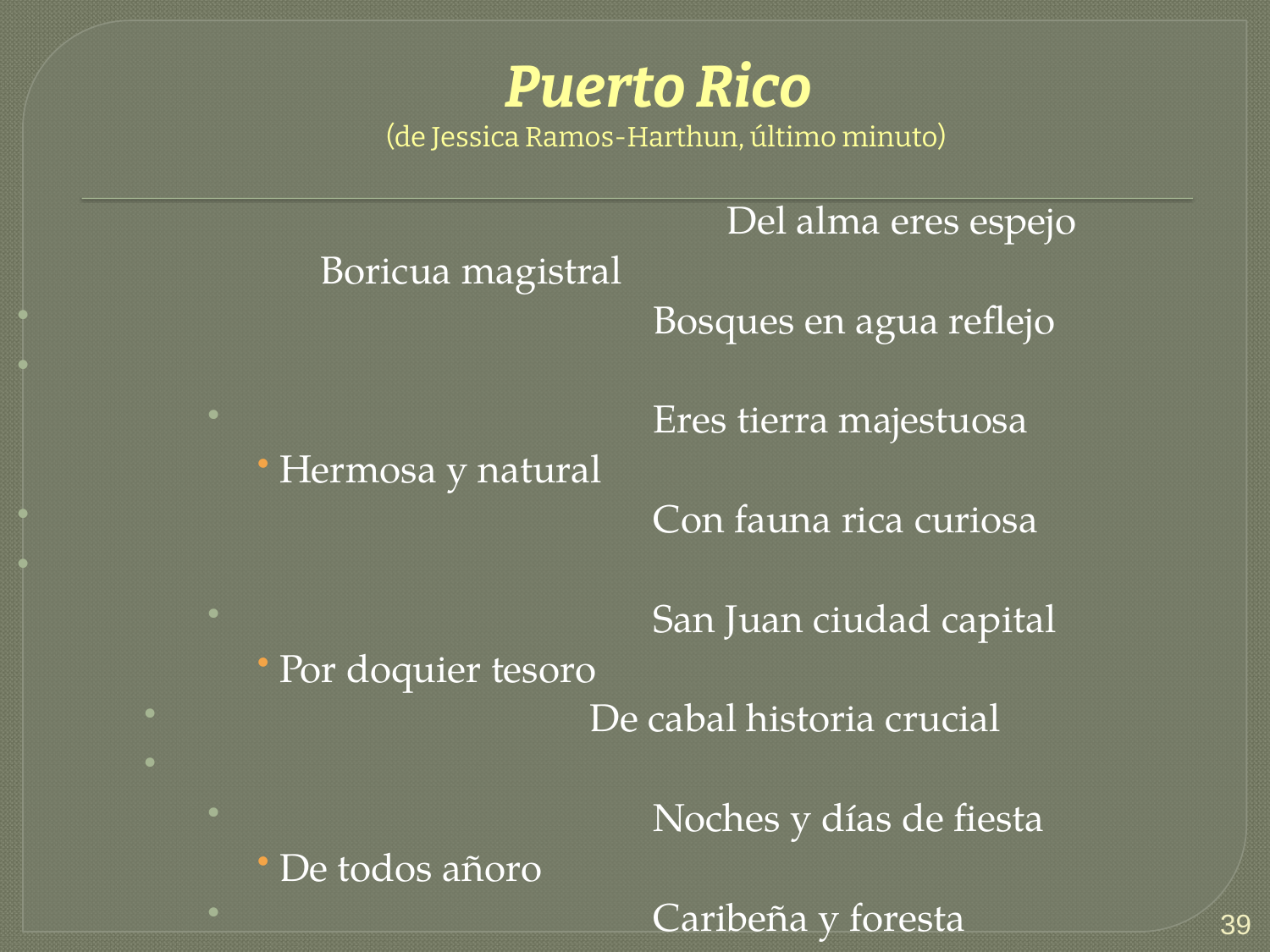

# Puerto Rico (de Jessica Ramos-Harthun, último minuto)

			 	Del alma eres espejo
	Boricua magistral
					Bosques en agua reflejo

				Eres tierra majestuosa
 Hermosa y natural
					Con fauna rica curiosa

				San Juan ciudad capital
 Por doquier tesoro
				De cabal historia crucial

				Noches y días de fiesta
 De todos añoro
				Caribeña y foresta

39